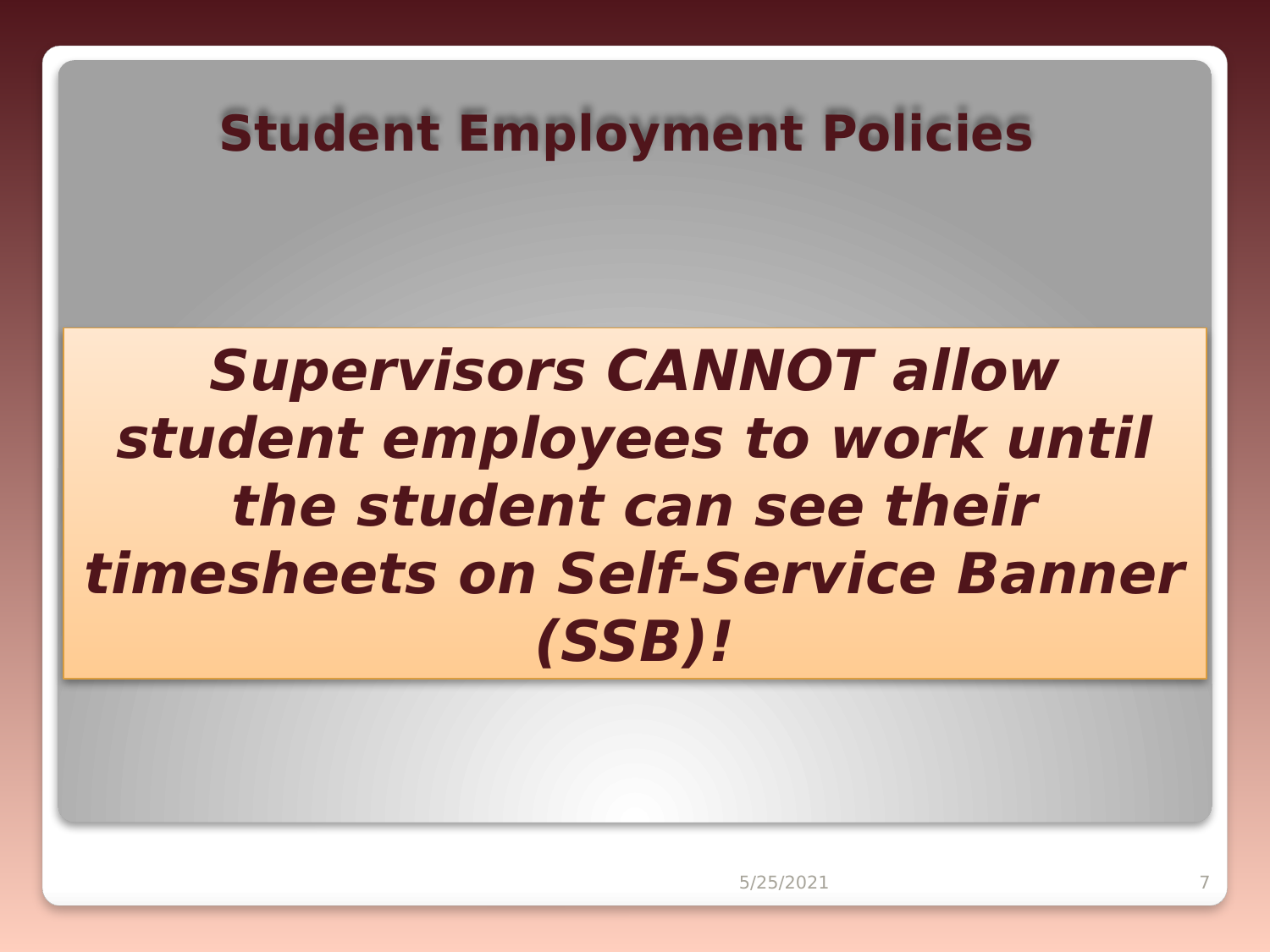

Student Employment Policies
Supervisors CANNOT allow student employees to work until the student can see their timesheets on Self-Service Banner (SSB)!
5/25/2021
7